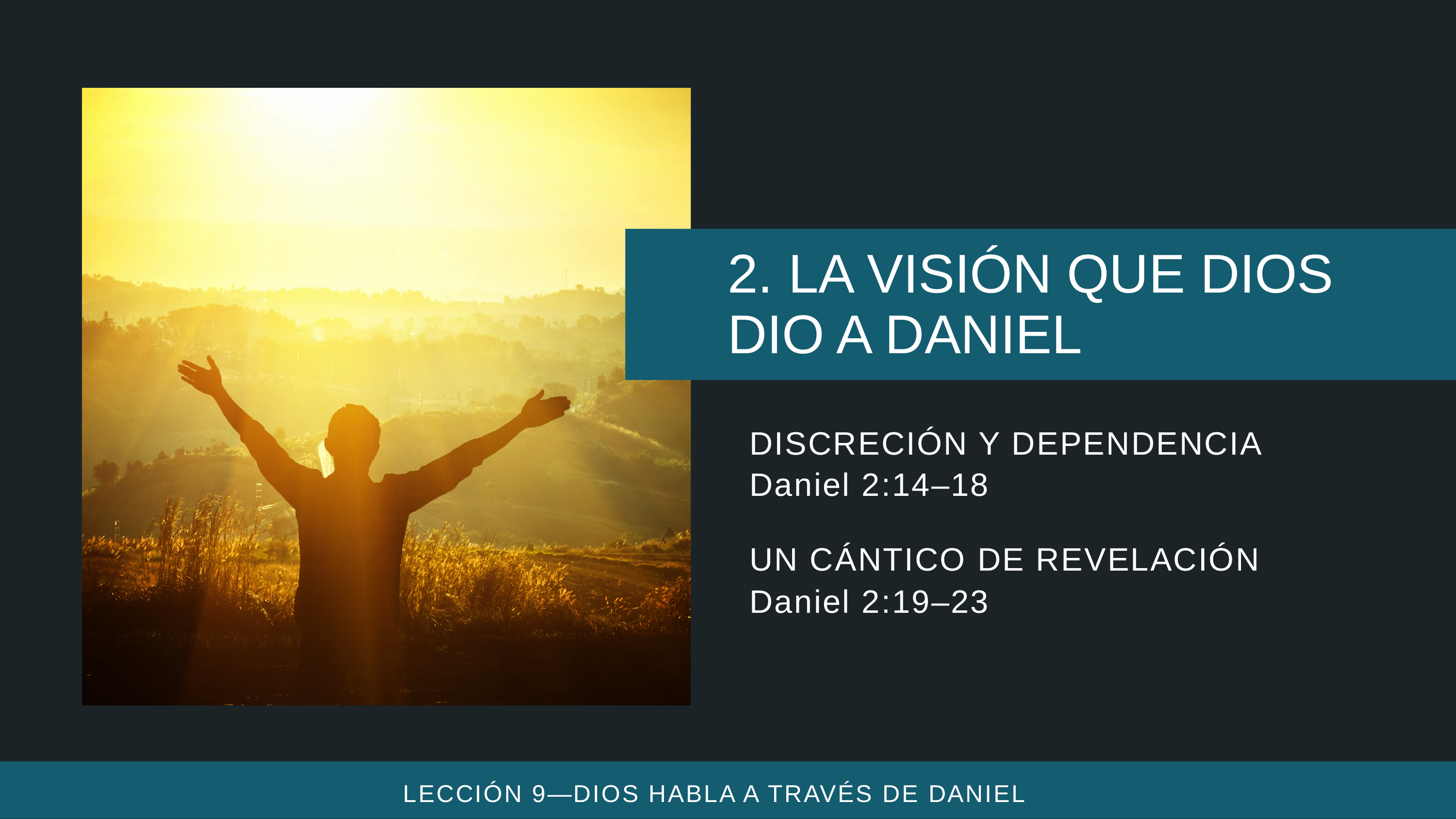

DISCRECIÓN Y DEPENDENCIA
Daniel 2:14–18
UN CÁNTICO DE REVELACIÓN
Daniel 2:19–23